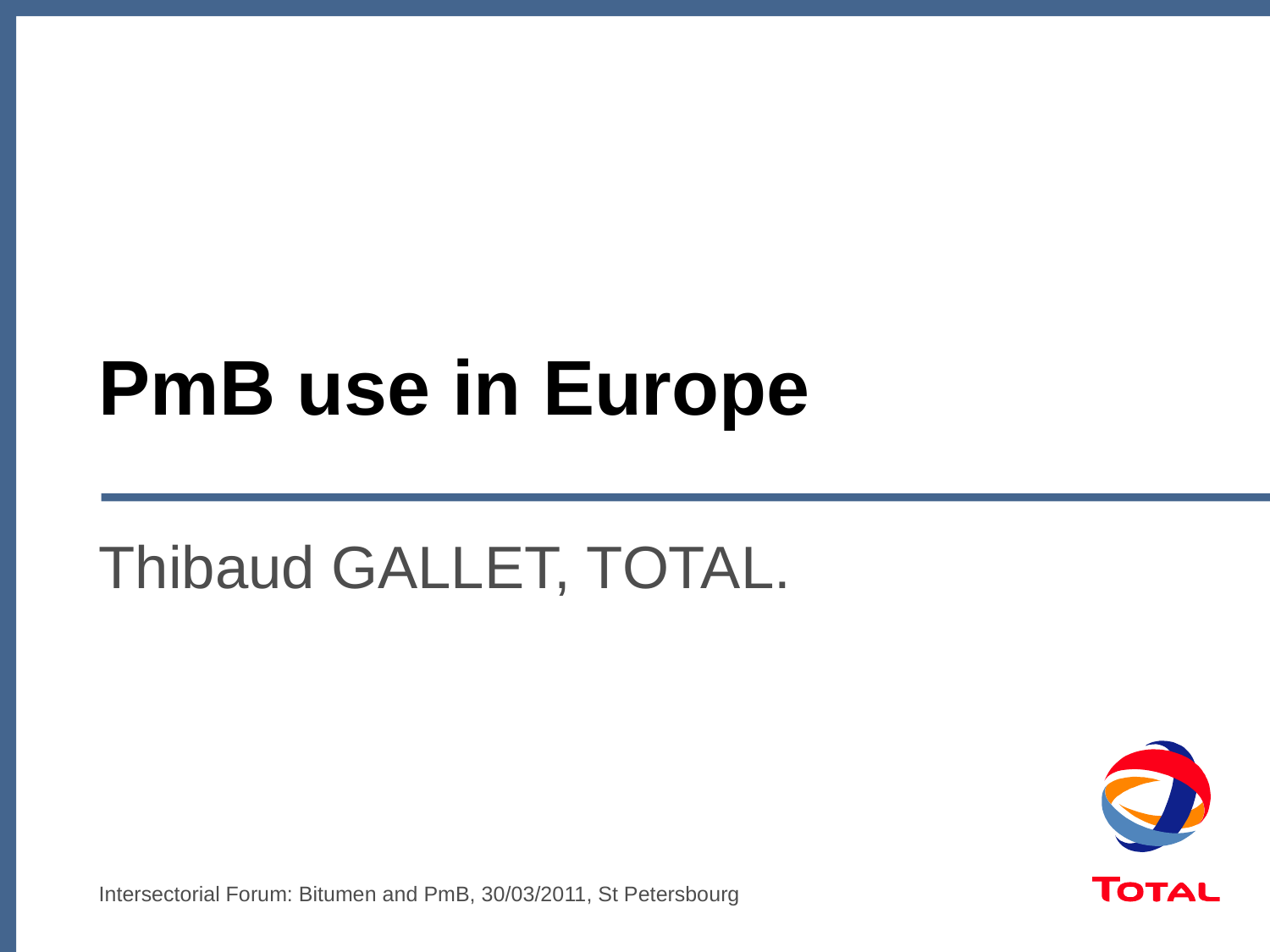

# PmB use in Europe
Thibaud GALLET, TOTAL.
Intersectorial Forum: Bitumen and PmB, 30/03/2011, St Petersbourg